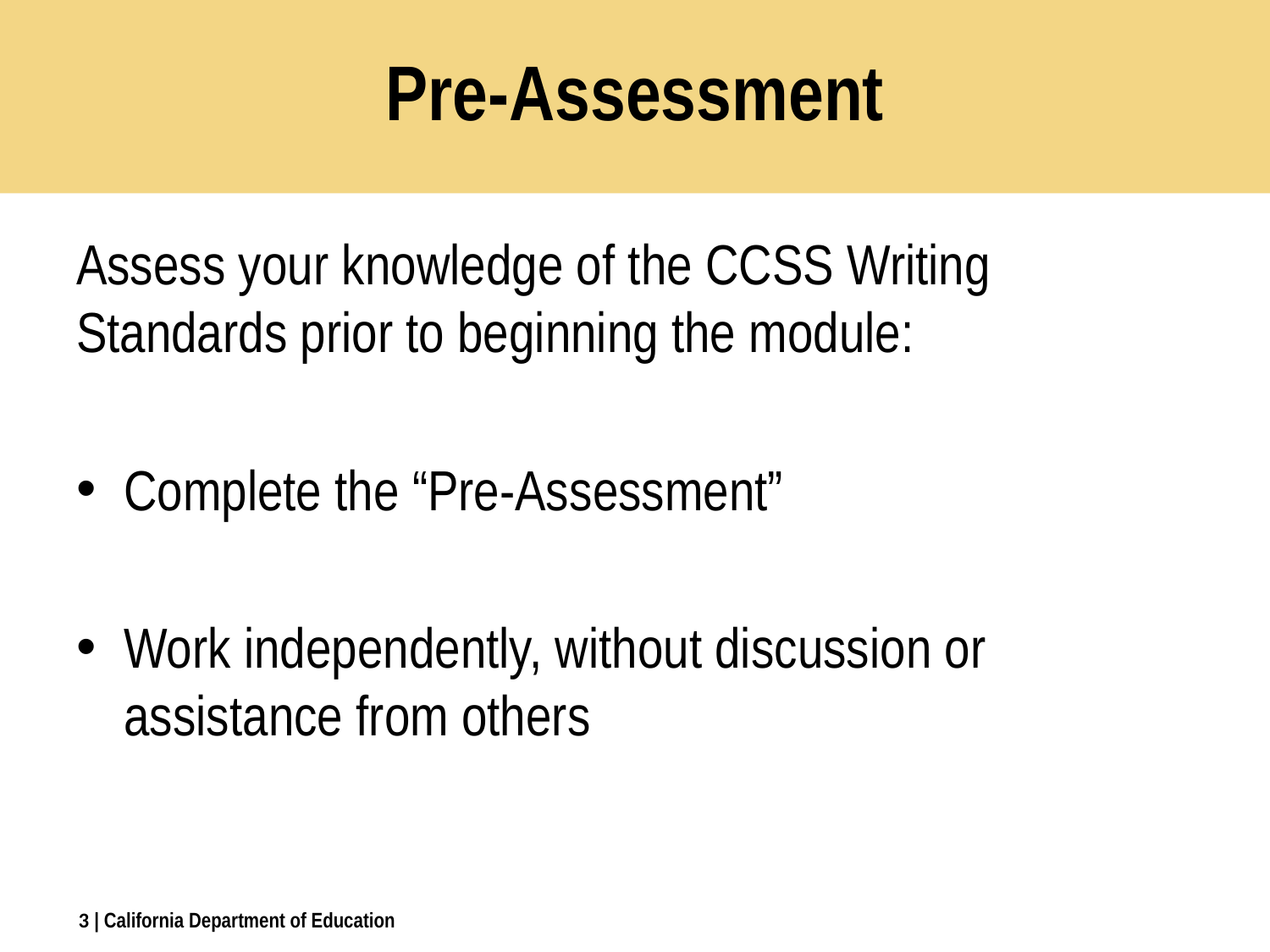

# Pre-Assessment
Assess your knowledge of the CCSS Writing Standards prior to beginning the module:

Complete the “Pre-Assessment”

Work independently, without discussion or assistance from others

3
| California Department of Education